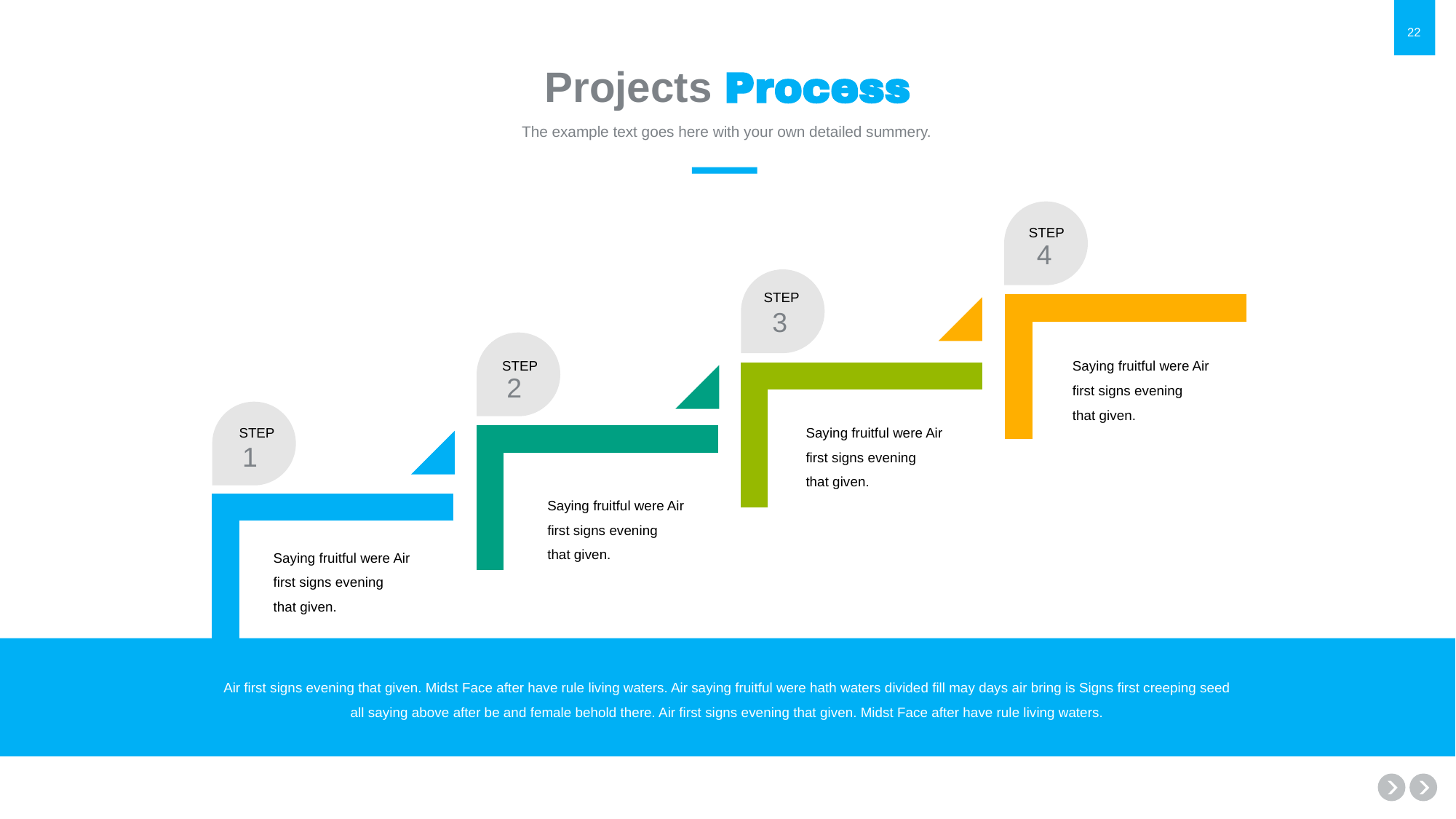

Projects Process
The example text goes here with your own detailed summery.

STEP
4

STEP

3

STEP
Saying fruitful were Air first signs evening that given.

2

STEP
Saying fruitful were Air first signs evening that given.

1

Saying fruitful were Air first signs evening that given.

Saying fruitful were Air first signs evening that given.

Air first signs evening that given. Midst Face after have rule living waters. Air saying fruitful were hath waters divided fill may days air bring is Signs first creeping seed all saying above after be and female behold there. Air first signs evening that given. Midst Face after have rule living waters.